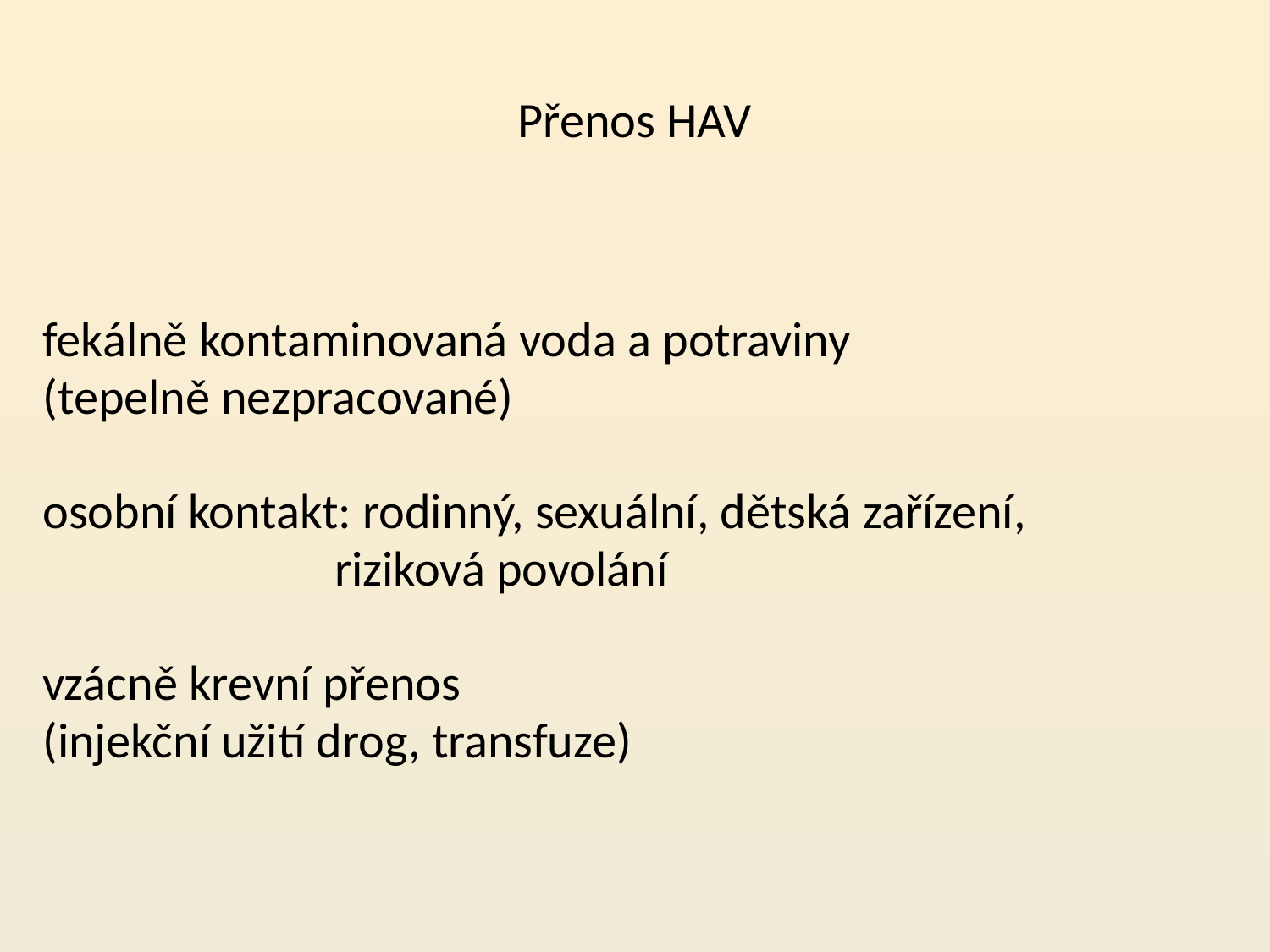

# Přenos HAV

fekálně kontaminovaná voda a potraviny
(tepelně nezpracované)

osobní kontakt: rodinný, sexuální, dětská zařízení,
                          riziková povolání

vzácně krevní přenos
(injekční užití drog, transfuze)